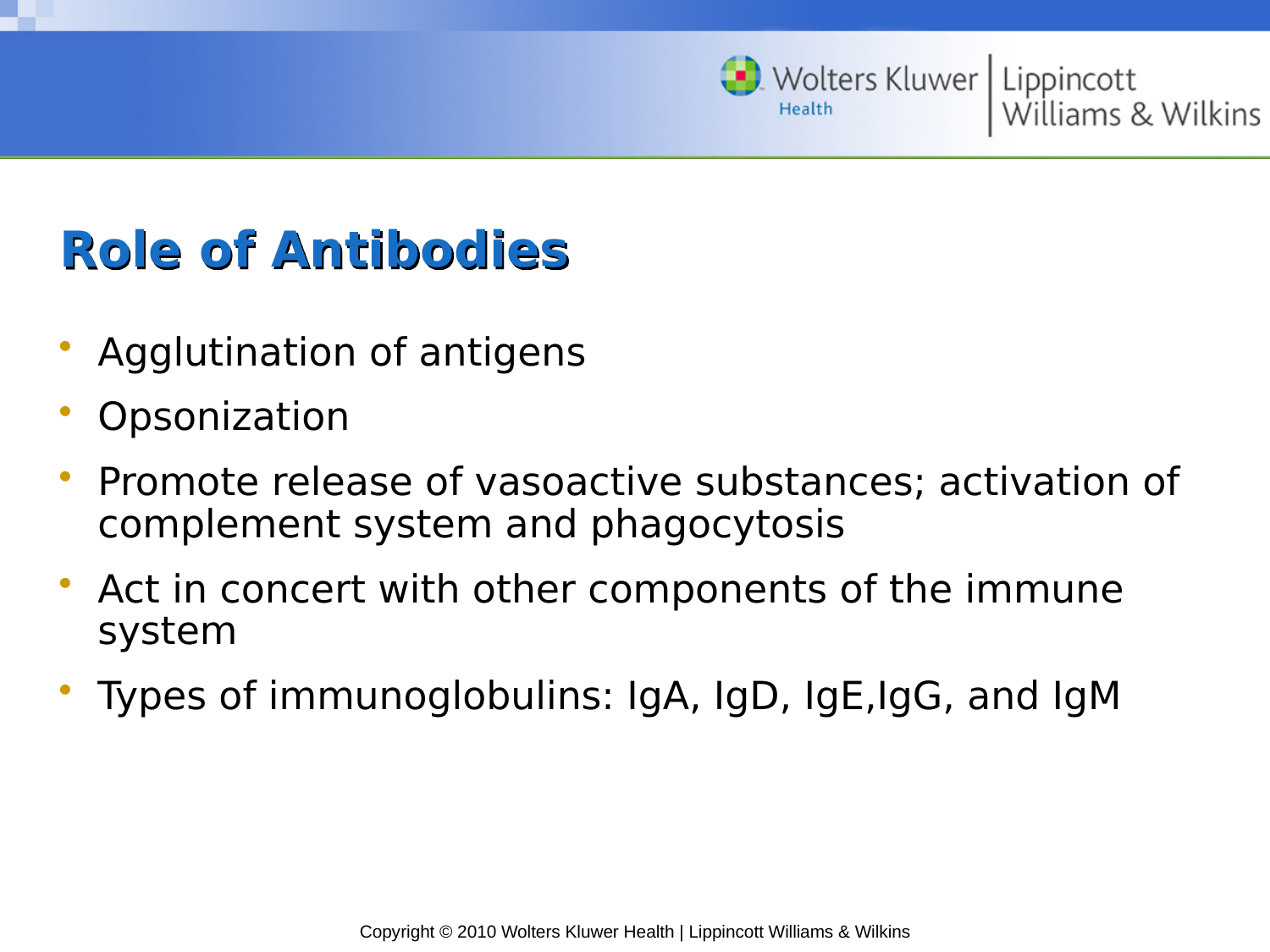

# Role of Antibodies
Agglutination of antigens
Opsonization
Promote release of vasoactive substances; activation of complement system and phagocytosis
Act in concert with other components of the immune system
Types of immunoglobulins: IgA, IgD, IgE,IgG, and IgM